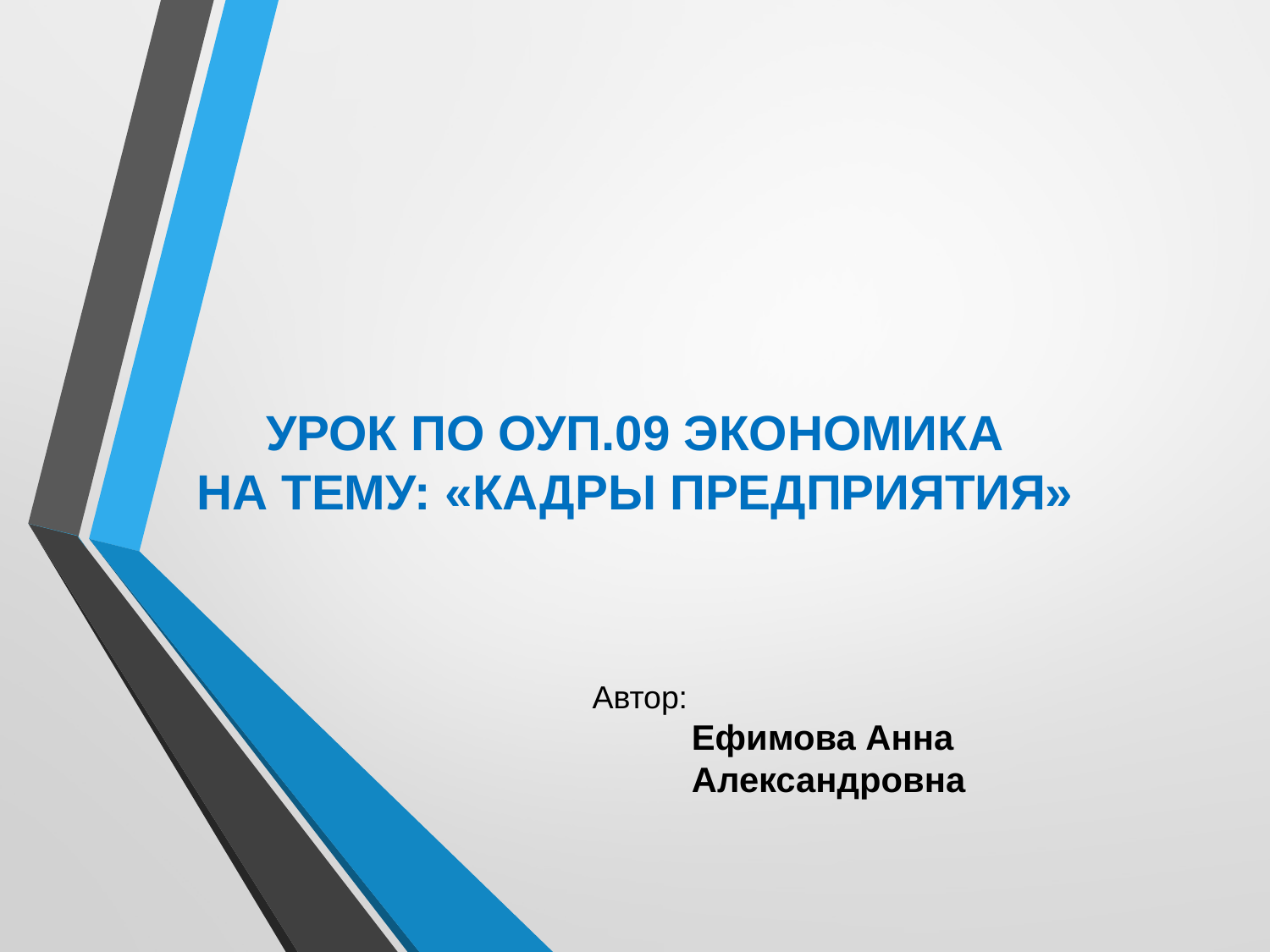

Урок по ОУП.09 Экономика
На тему: «Кадры предприятия»

Автор:
Ефимова Анна Александровна